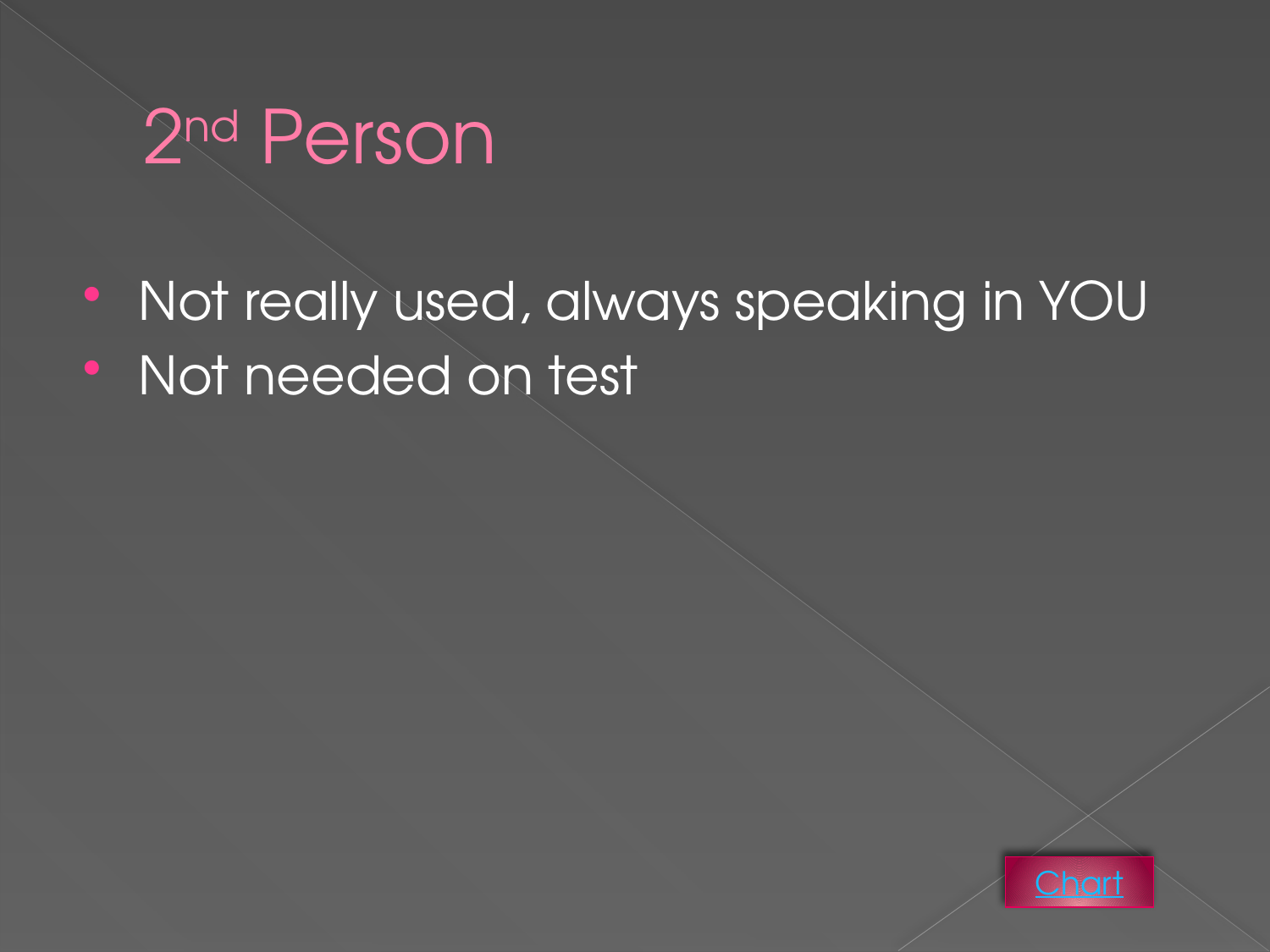

# 2nd Person
Not really used, always speaking in YOU
Not needed on test
Chart